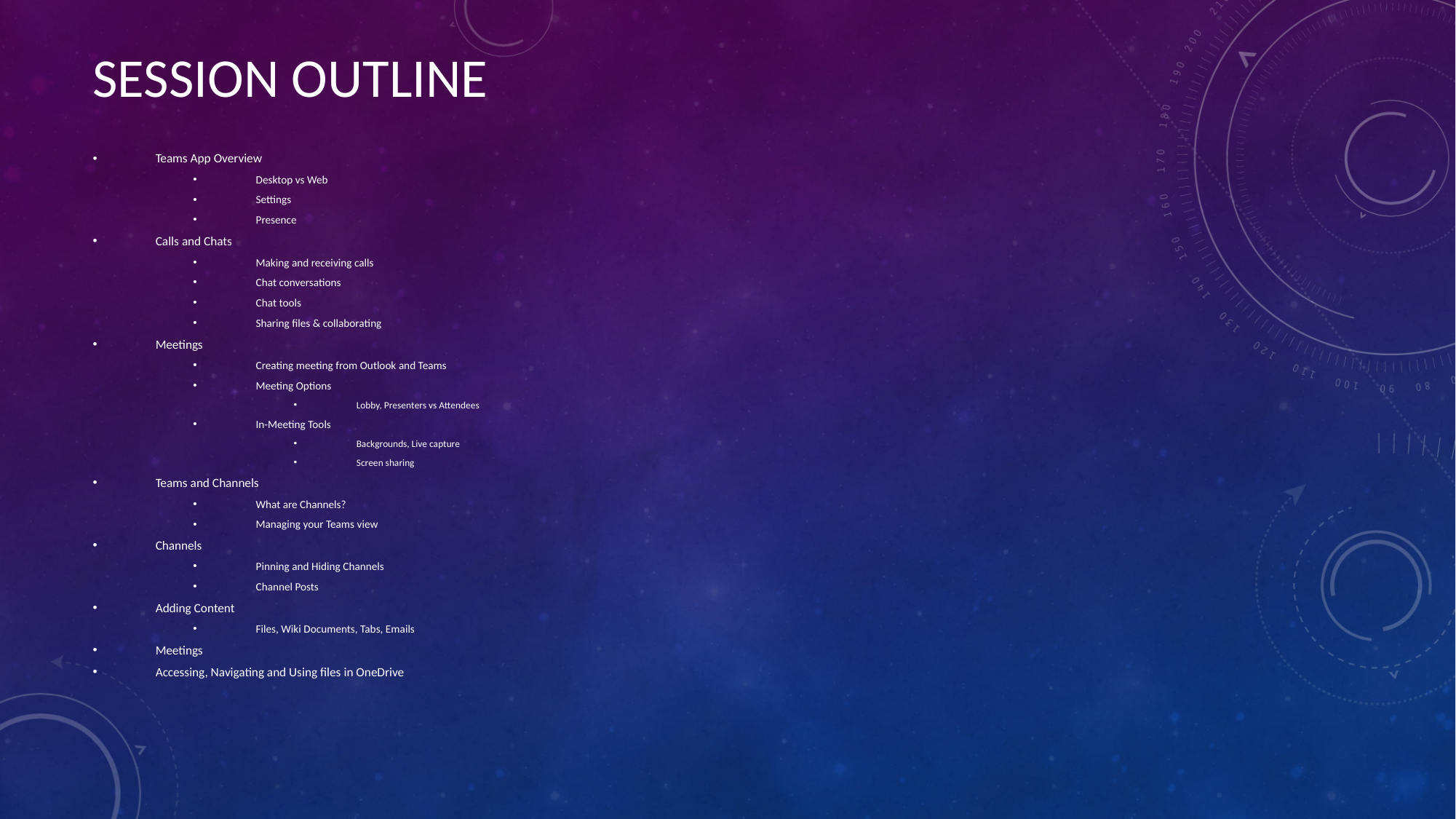

# Session Outline
Teams App Overview
Desktop vs Web
Settings
Presence
Calls and Chats
Making and receiving calls
Chat conversations
Chat tools
Sharing files & collaborating
Meetings
Creating meeting from Outlook and Teams
Meeting Options
Lobby, Presenters vs Attendees
In-Meeting Tools
Backgrounds, Live capture
Screen sharing
Teams and Channels
What are Channels?
Managing your Teams view
Channels
Pinning and Hiding Channels
Channel Posts
Adding Content
Files, Wiki Documents, Tabs, Emails
Meetings
Accessing, Navigating and Using files in OneDrive